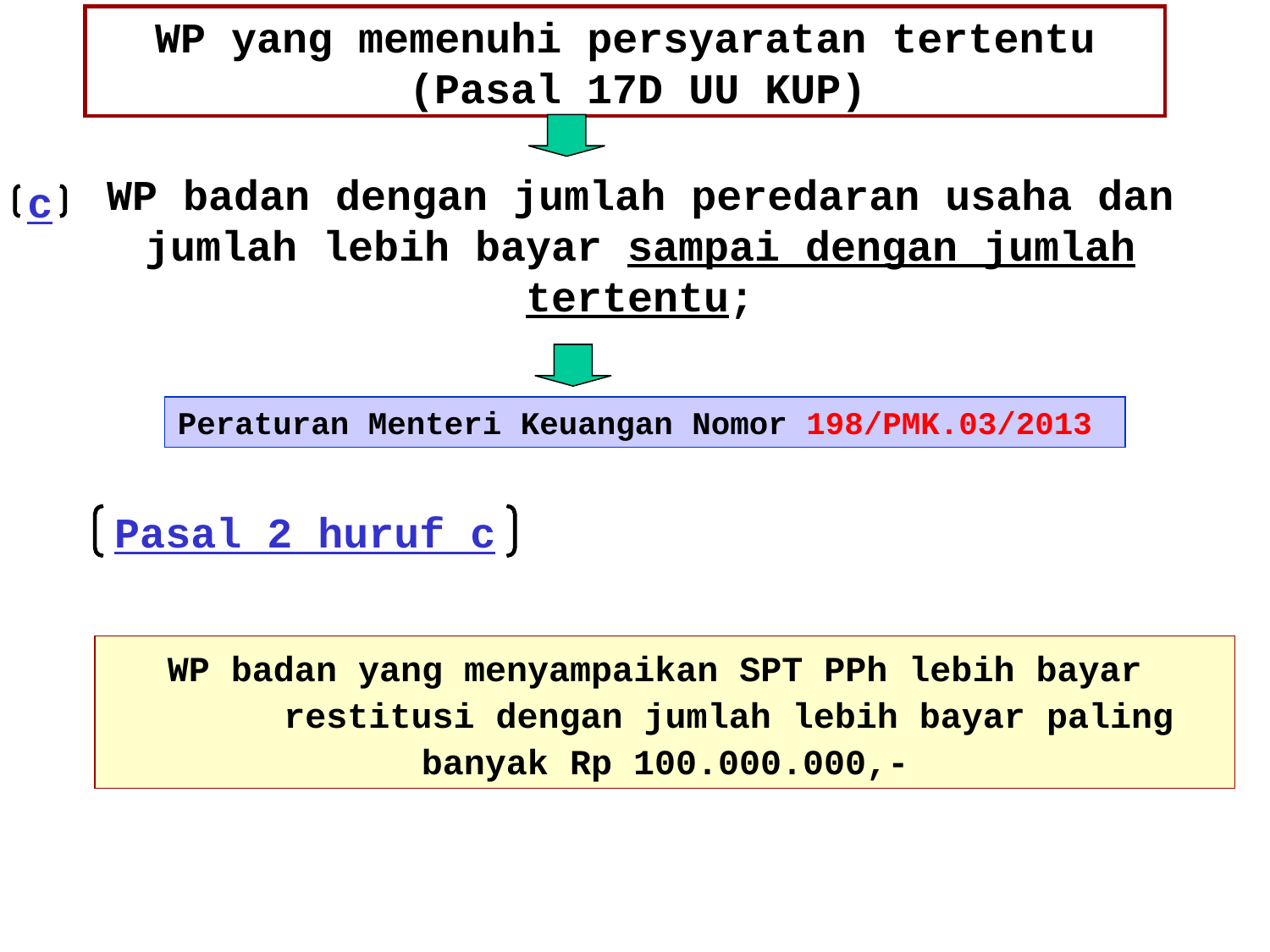

# WP yang memenuhi persyaratan tertentu (Pasal 17D UU KUP)

WP badan dengan jumlah peredaran usaha dan jumlah lebih bayar sampai dengan jumlah tertentu;
c

Peraturan Menteri Keuangan Nomor 198/PMK.03/2013
Pasal 2 huruf c
WP badan yang menyampaikan SPT PPh lebih bayar
	restitusi dengan jumlah lebih bayar paling banyak Rp 100.000.000,-